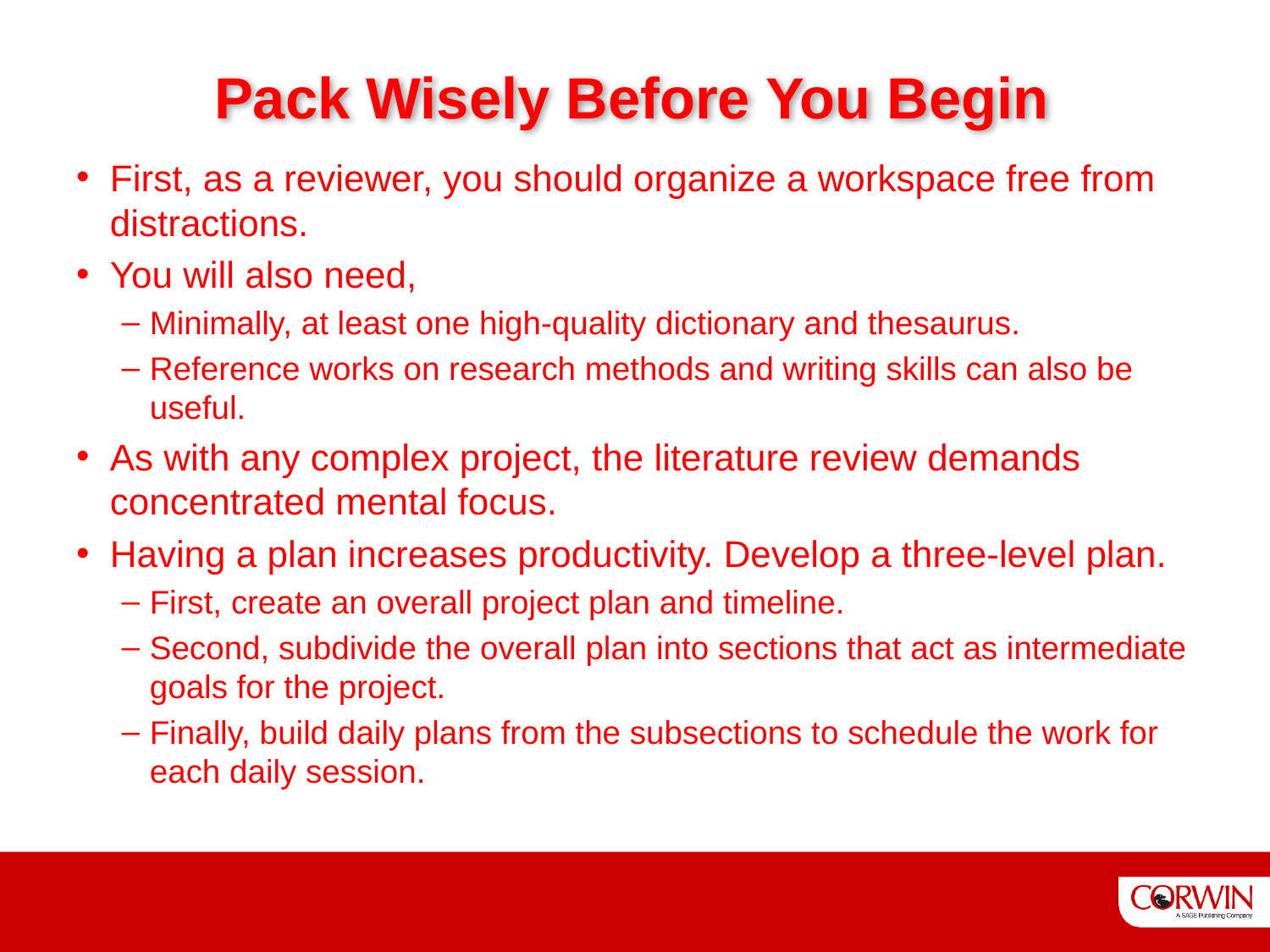

Pack Wisely Before You Begin
First, as a reviewer, you should organize a workspace free from distractions.
You will also need,
Minimally, at least one high-quality dictionary and thesaurus.
Reference works on research methods and writing skills can also be useful.
As with any complex project, the literature review demands concentrated mental focus.
Having a plan increases productivity. Develop a three-level plan.
First, create an overall project plan and timeline.
Second, subdivide the overall plan into sections that act as intermediate goals for the project.
Finally, build daily plans from the subsections to schedule the work for each daily session.